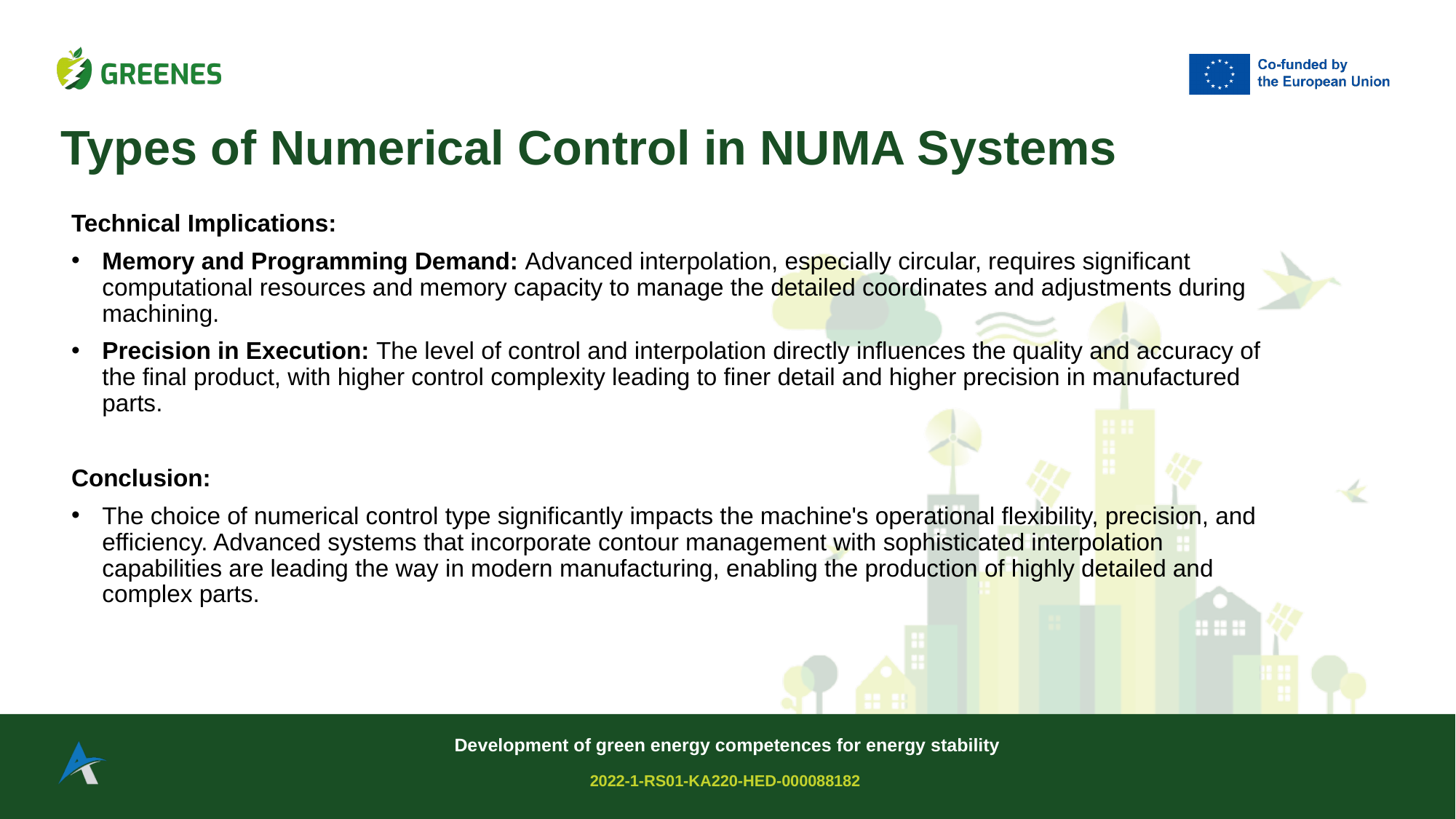

# Types of Numerical Control in NUMA Systems
Technical Implications:
Memory and Programming Demand: Advanced interpolation, especially circular, requires significant computational resources and memory capacity to manage the detailed coordinates and adjustments during machining.
Precision in Execution: The level of control and interpolation directly influences the quality and accuracy of the final product, with higher control complexity leading to finer detail and higher precision in manufactured parts.

Conclusion:
The choice of numerical control type significantly impacts the machine's operational flexibility, precision, and efficiency. Advanced systems that incorporate contour management with sophisticated interpolation capabilities are leading the way in modern manufacturing, enabling the production of highly detailed and complex parts.